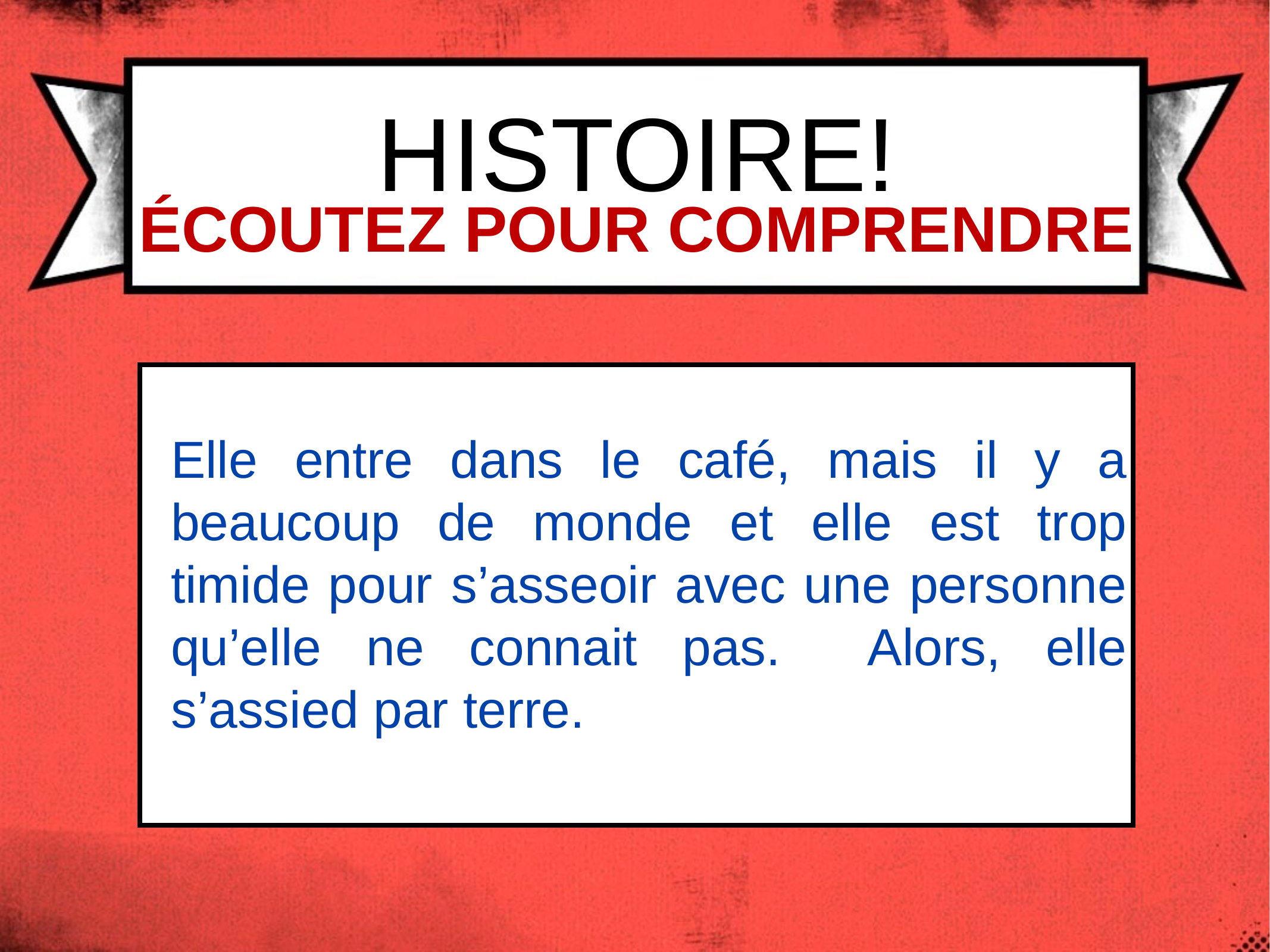

Histoire!
Écoutez pour comprendre
Elle entre dans le café, mais il y a beaucoup de monde et elle est trop timide pour s’asseoir avec une personne qu’elle ne connait pas.  Alors, elle s’assied par terre.